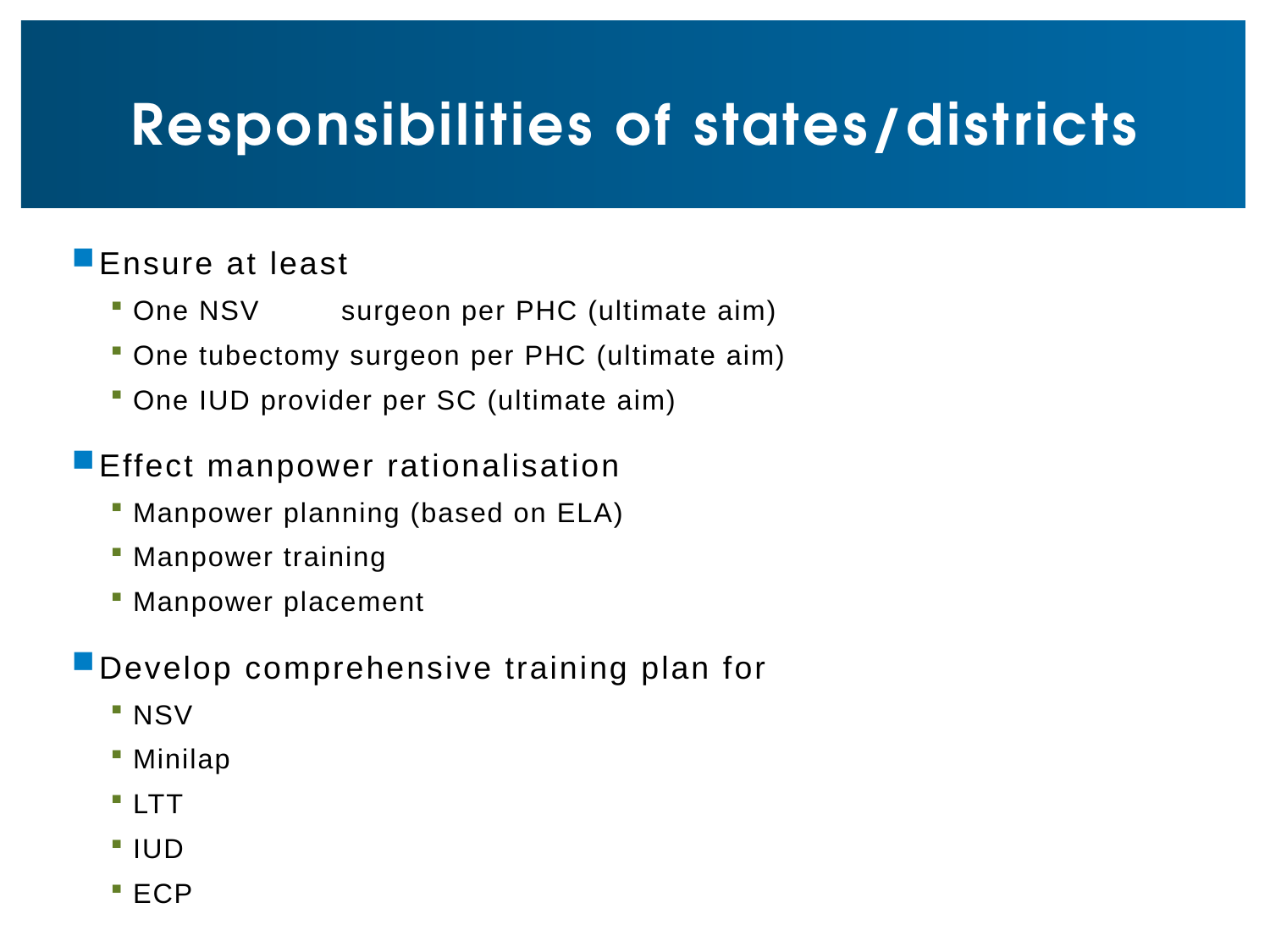

# Responsibilities of states/districts
Ensure at least
One NSV 	surgeon per PHC (ultimate aim)
One tubectomy surgeon per PHC (ultimate aim)
One IUD provider per SC (ultimate aim)
Effect manpower rationalisation
Manpower planning (based on ELA)
Manpower training
Manpower placement
Develop comprehensive training plan for
NSV
Minilap
LTT
IUD
ECP